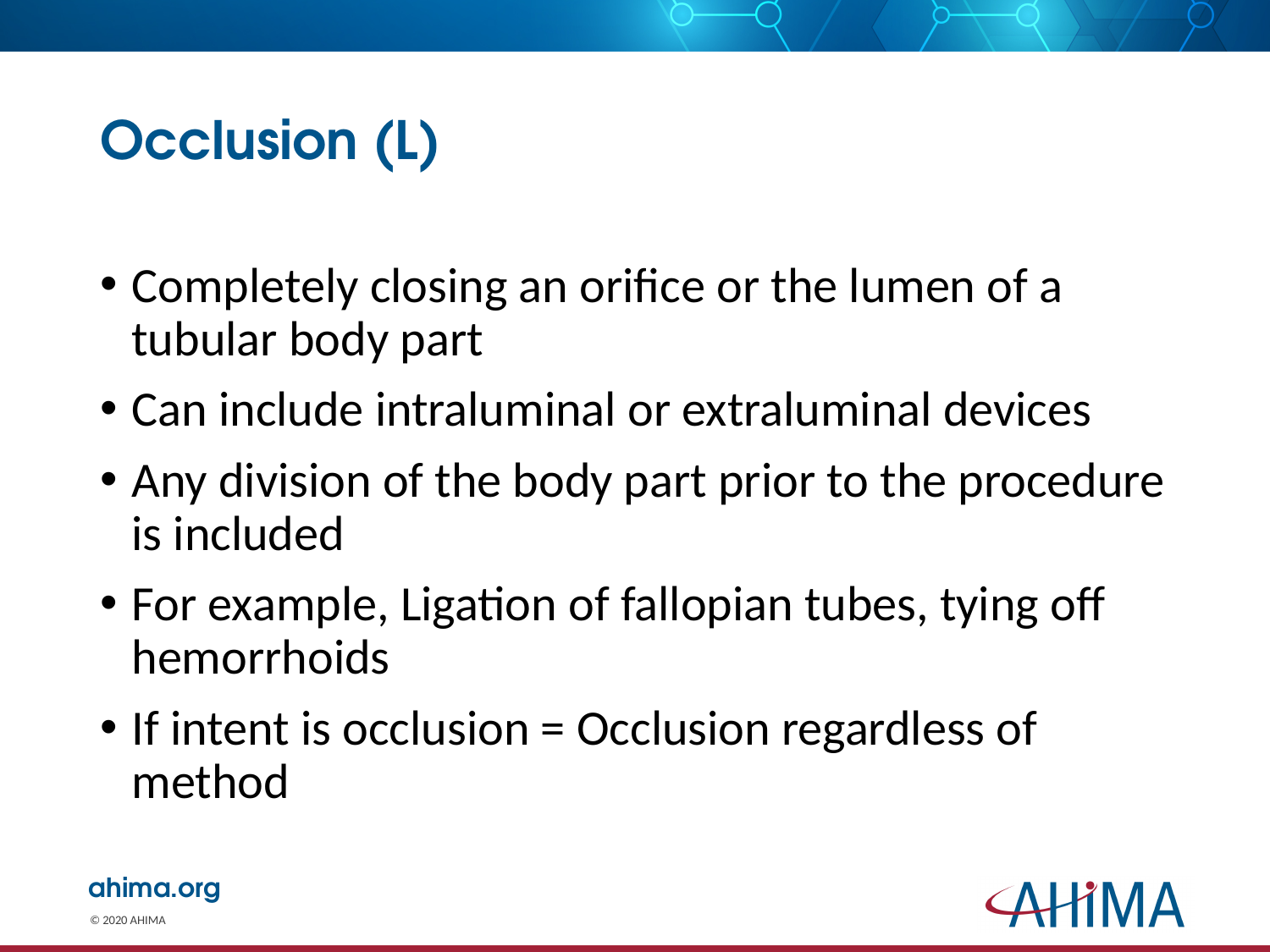

# Occlusion (L)
Completely closing an orifice or the lumen of a tubular body part
Can include intraluminal or extraluminal devices
Any division of the body part prior to the procedure is included
For example, Ligation of fallopian tubes, tying off hemorrhoids
If intent is occlusion = Occlusion regardless of method